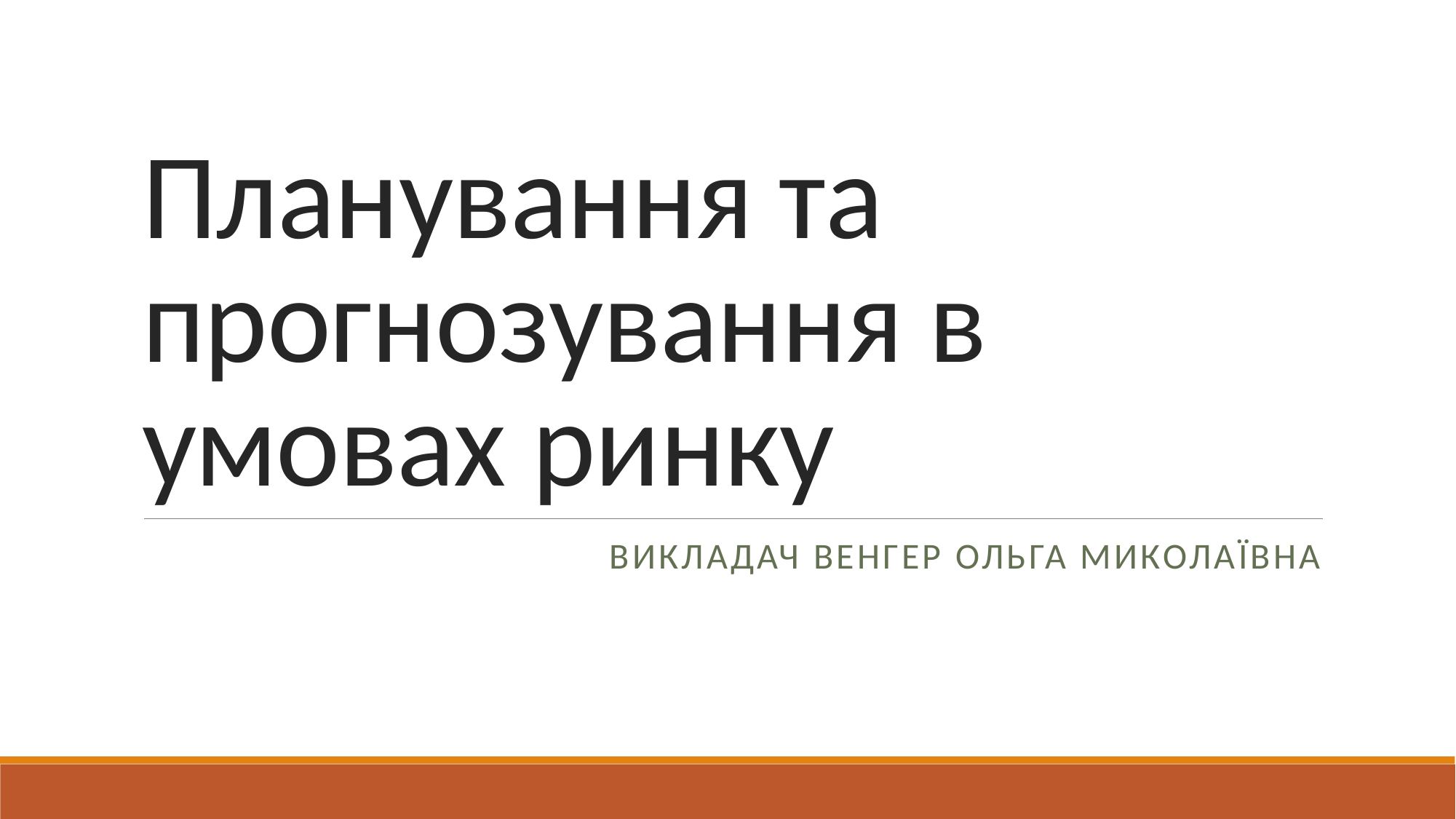

# Планування та прогнозування в умовах ринку
Викладач Венгер Ольга Миколаївна